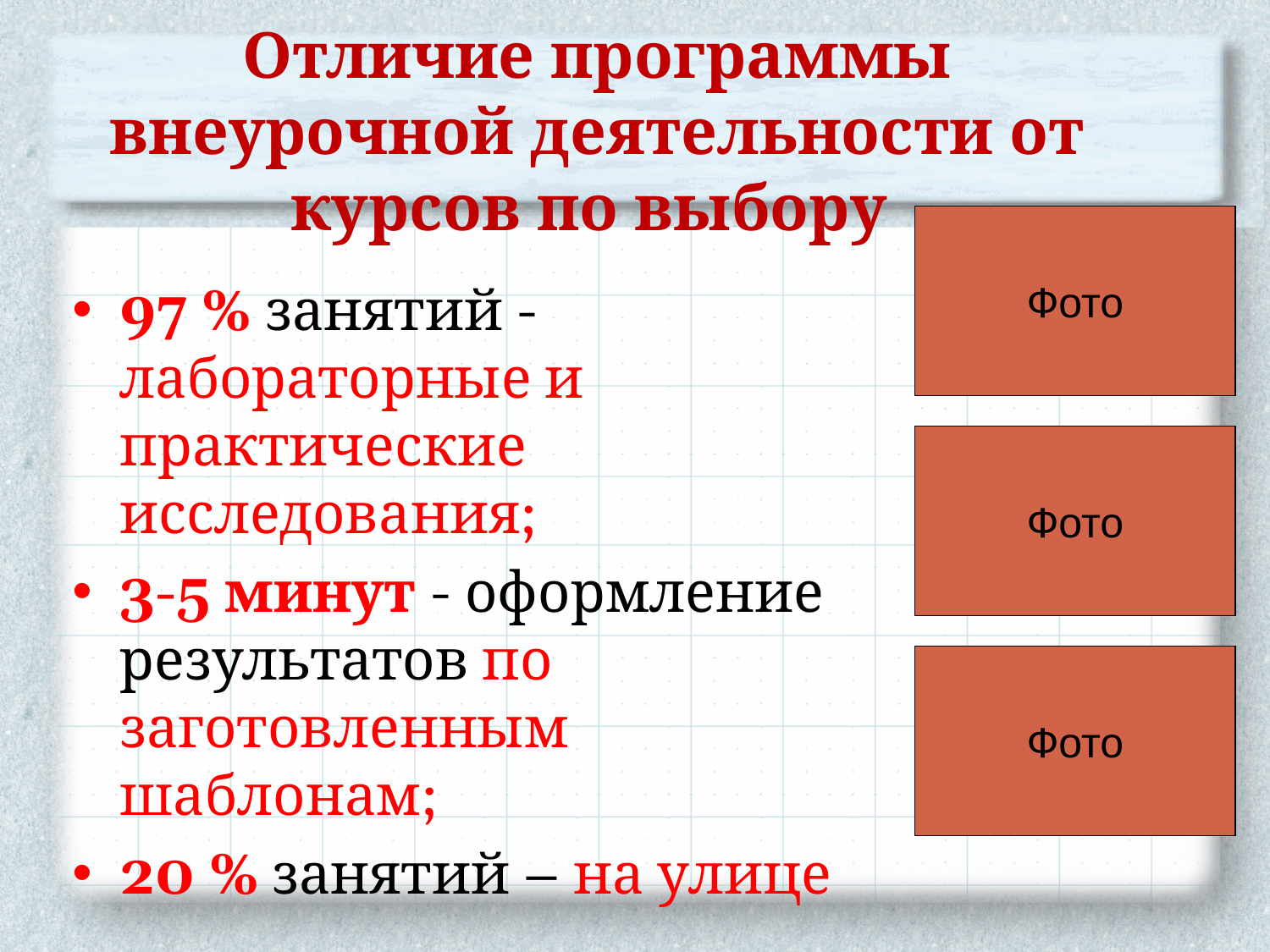

# Отличие программы внеурочной деятельности от курсов по выбору
Фото
97 % занятий - лабораторные и практические исследования;
3-5 минут - оформление результатов по заготовленным шаблонам;
20 % занятий – на улице
Фото
Фото